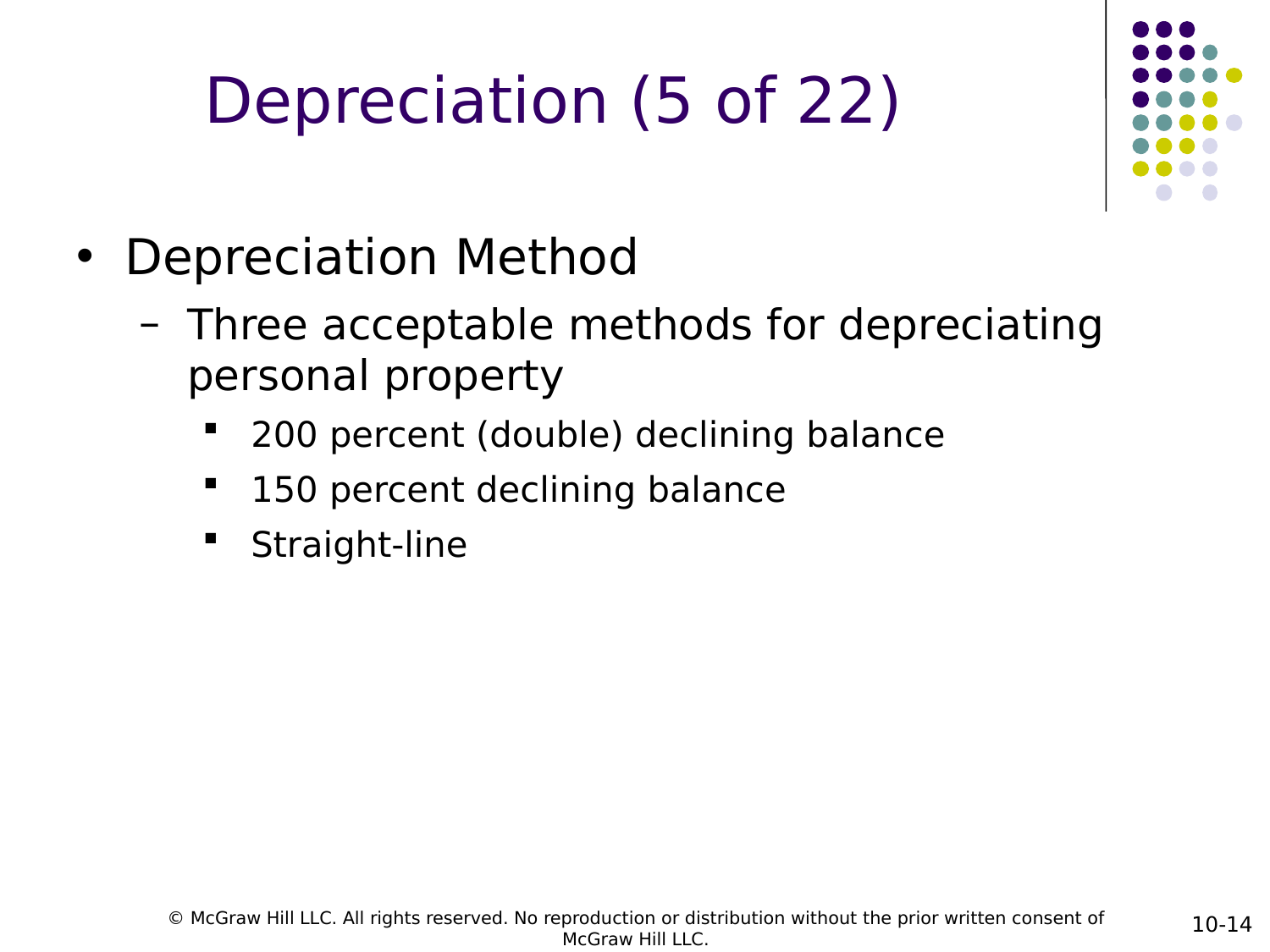

# Depreciation (5 of 22)
Depreciation Method
Three acceptable methods for depreciating personal property
200 percent (double) declining balance
150 percent declining balance
Straight-line
10-14